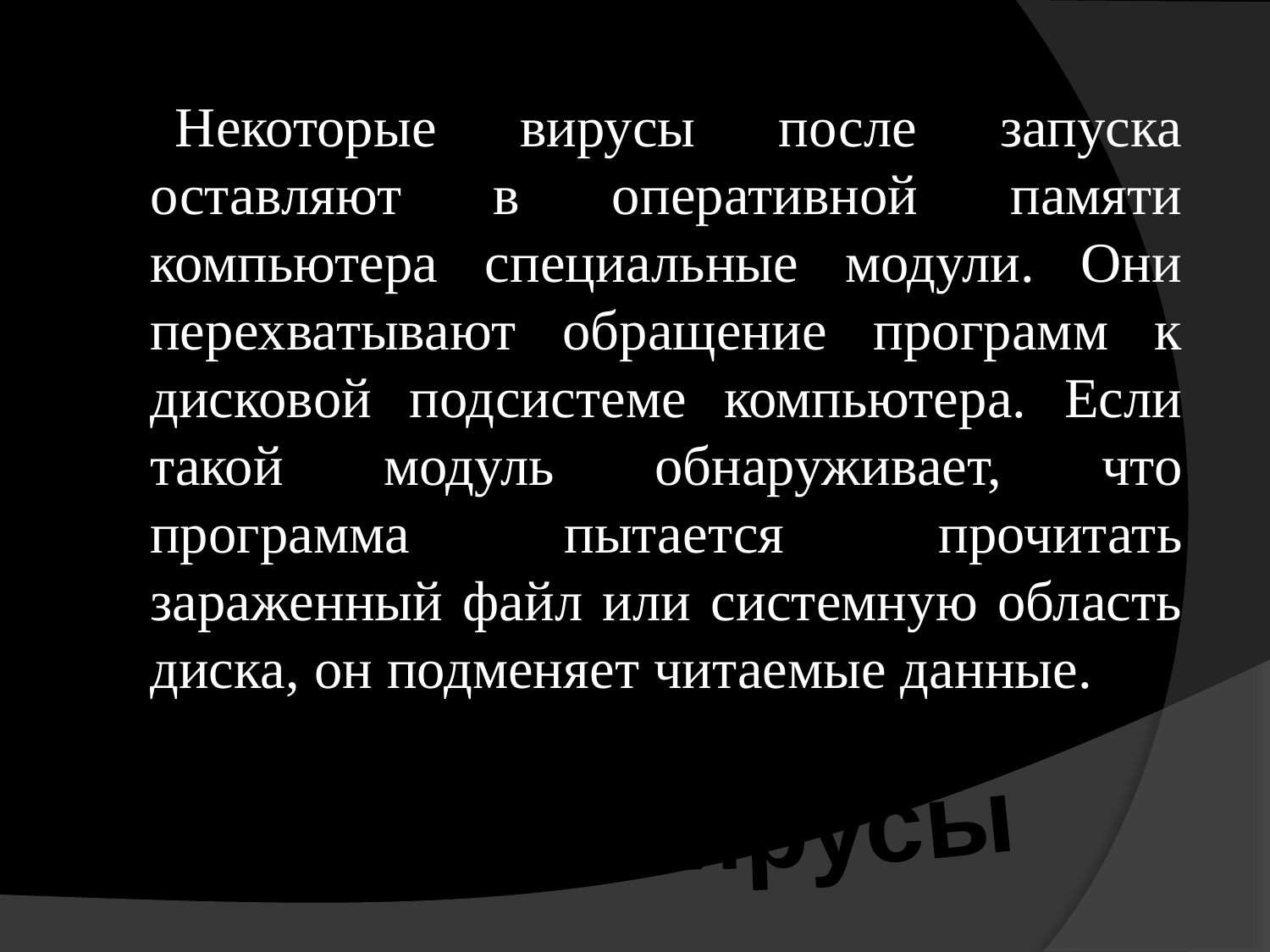

Некоторые вирусы после запуска оставляют в оперативной памяти компьютера специальные модули. Они перехватывают обращение программ к дисковой подсистеме компьютера. Если такой модуль обнаруживает, что программа пытается прочитать зараженный файл или системную область диска, он подменяет читаемые данные.
Стелс-вирусы